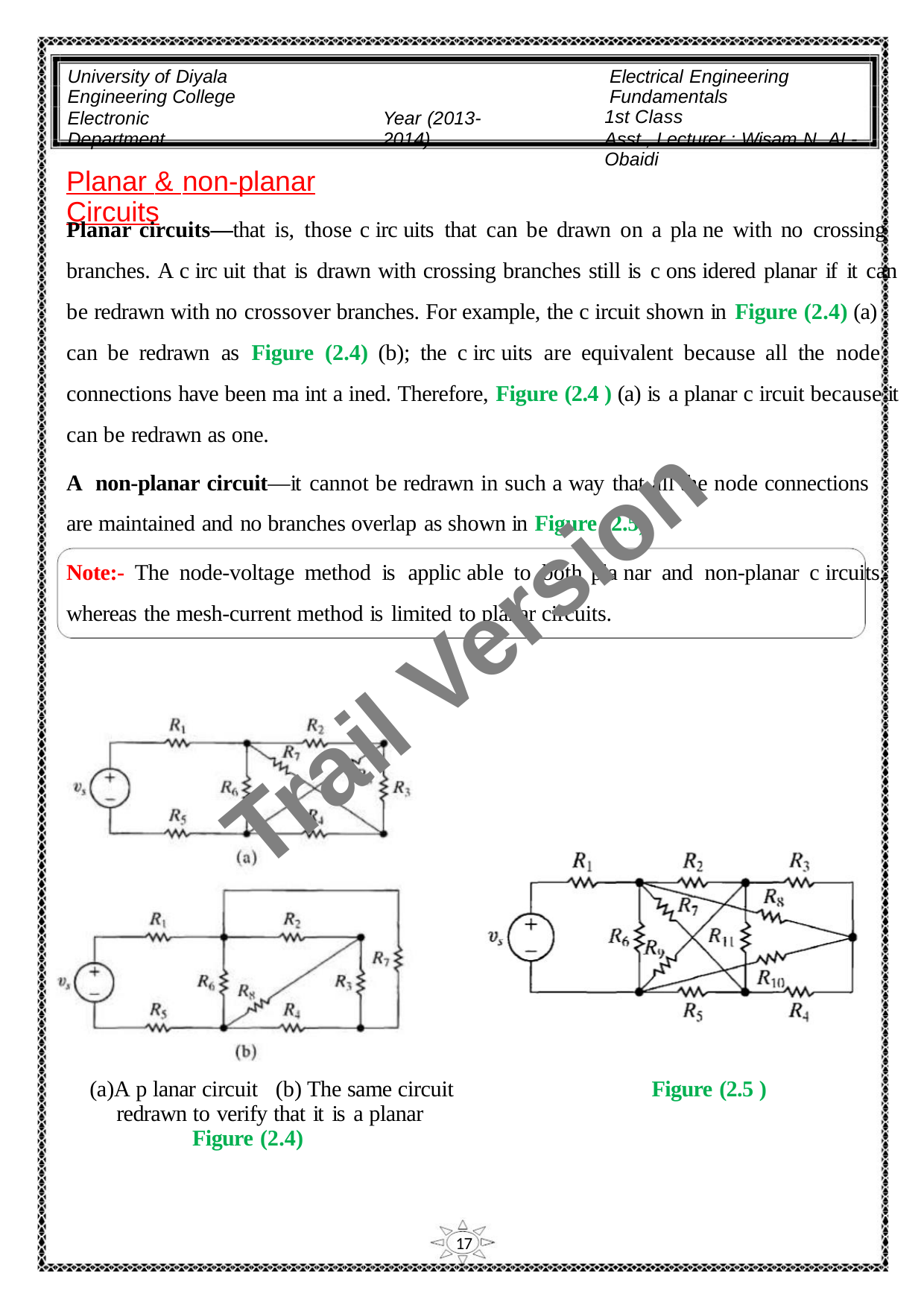

University of Diyala
Engineering College
Electronic Department
Electrical Engineering Fundamentals
1st Class
Asst., Lecturer : Wisam N. AL-Obaidi
Year (2013-2014)
Planar & non-planar Circuits
Planar circuits—that is, those c irc uits that can be drawn on a pla ne with no crossing
branches. A c irc uit that is drawn with crossing branches still is c ons idered planar if it can
be redrawn with no crossover branches. For example, the c ircuit shown in Figure (2.4) (a)
can be redrawn as Figure (2.4) (b); the c irc uits are equivalent because all the node
connections have been ma int a ined. Therefore, Figure (2.4 ) (a) is a planar c ircuit because it
can be redrawn as one.
A non-planar circuit—it cannot be redrawn in such a way that all the node connections
are maintained and no branches overlap as shown in Figure (2.5).
Note:- The node-voltage method is applic able to both pla nar and non-planar c ircuits,
Trail Version
Trail Version
Trail Version
Trail Version
Trail Version
Trail Version
Trail Version
Trail Version
Trail Version
Trail Version
Trail Version
Trail Version
Trail Version
whereas the mesh-current method is limited to planar circuits.
(a)A p lanar circuit (b) The same circuit
redrawn to verify that it is a planar
Figure (2.4)
Figure (2.5 )
17